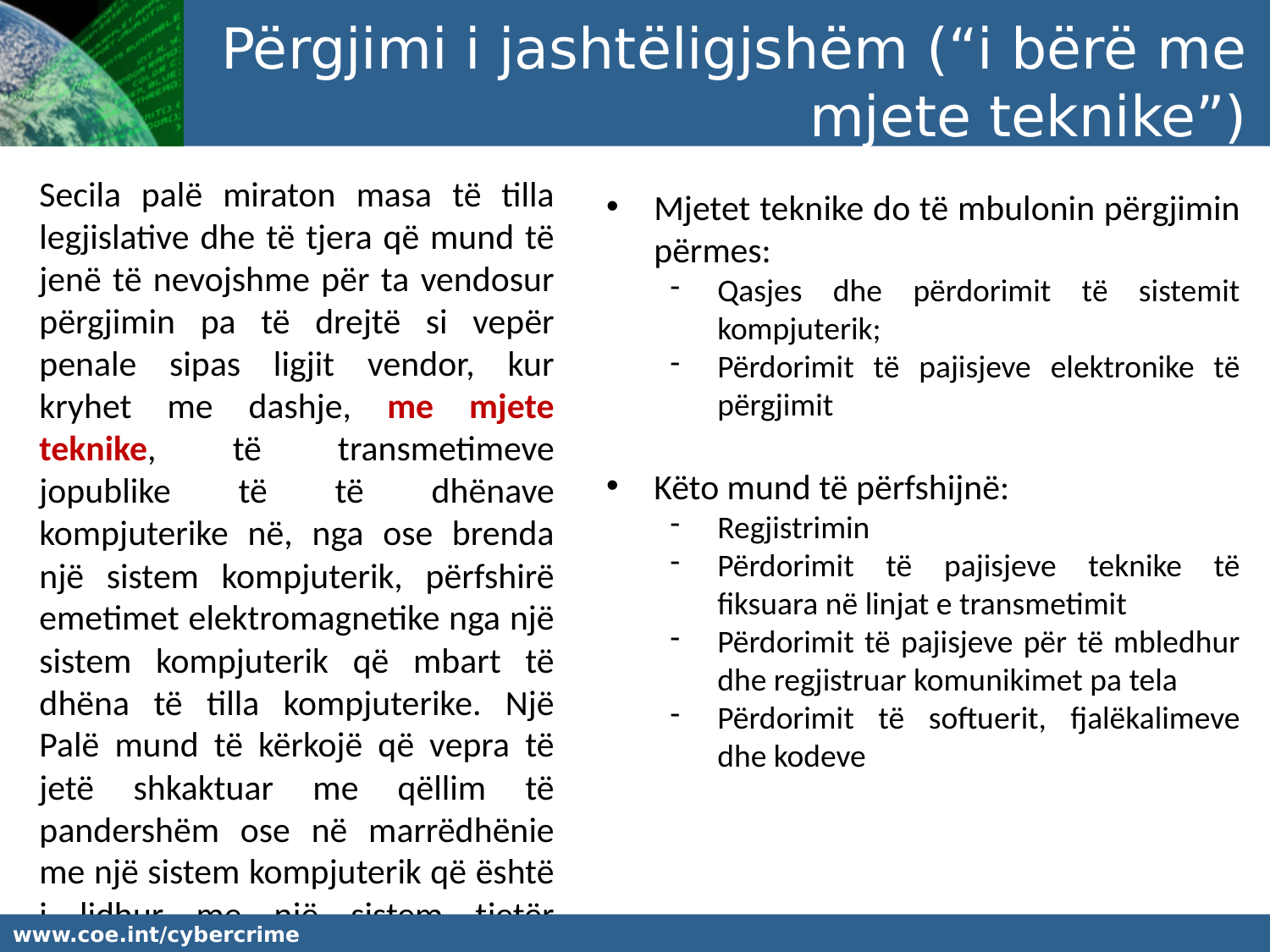

Përgjimi i jashtëligjshëm (“i bërë me mjete teknike”)
Secila palë miraton masa të tilla legjislative dhe të tjera që mund të jenë të nevojshme për ta vendosur përgjimin pa të drejtë si vepër penale sipas ligjit vendor, kur kryhet me dashje, me mjete teknike, të transmetimeve jopublike të të dhënave kompjuterike në, nga ose brenda një sistem kompjuterik, përfshirë emetimet elektromagnetike nga një sistem kompjuterik që mbart të dhëna të tilla kompjuterike. Një Palë mund të kërkojë që vepra të jetë shkaktuar me qëllim të pandershëm ose në marrëdhënie me një sistem kompjuterik që është i lidhur me një sistem tjetër kompjuterik.
Mjetet teknike do të mbulonin përgjimin përmes:
Qasjes dhe përdorimit të sistemit kompjuterik;
Përdorimit të pajisjeve elektronike të përgjimit

Këto mund të përfshijnë:
Regjistrimin
Përdorimit të pajisjeve teknike të fiksuara në linjat e transmetimit
Përdorimit të pajisjeve për të mbledhur dhe regjistruar komunikimet pa tela
Përdorimit të softuerit, fjalëkalimeve dhe kodeve
www.coe.int/cybercrime
www.coe.int/cybercrime						                        - 32 -